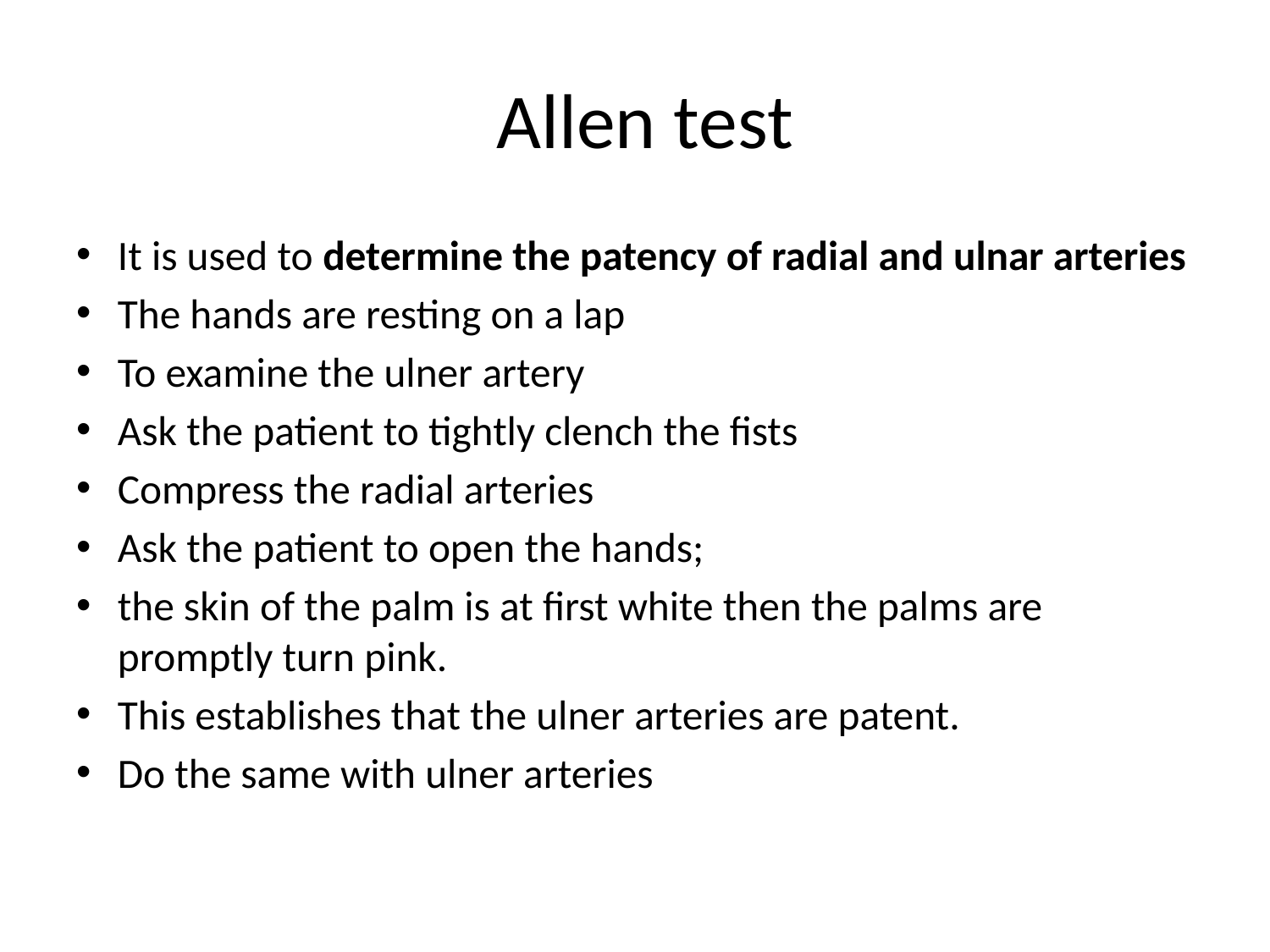

# Allen test
It is used to determine the patency of radial and ulnar arteries
The hands are resting on a lap
To examine the ulner artery
Ask the patient to tightly clench the fists
Compress the radial arteries
Ask the patient to open the hands;
the skin of the palm is at first white then the palms are promptly turn pink.
This establishes that the ulner arteries are patent.
Do the same with ulner arteries